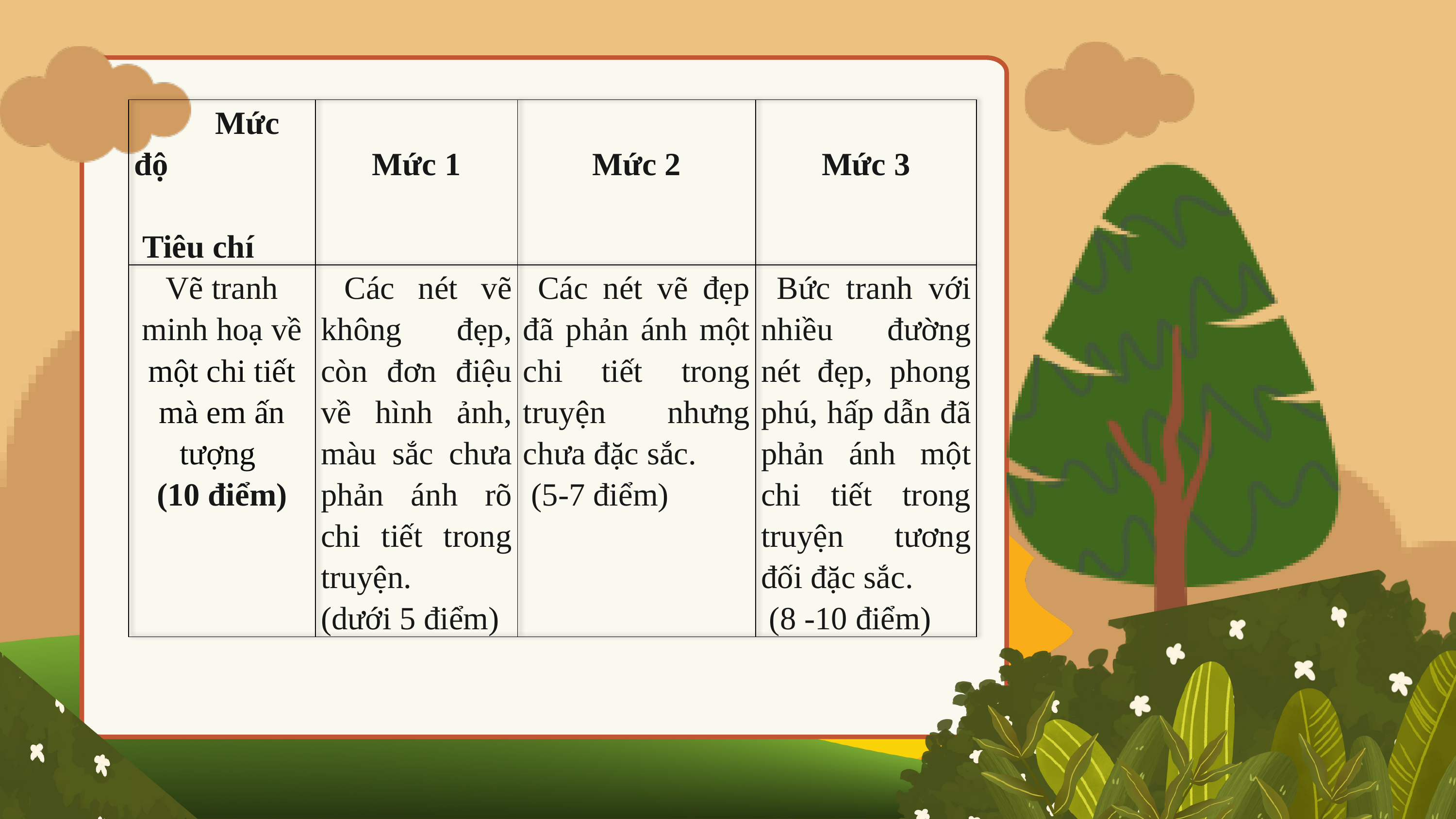

| Mức độ   Tiêu chí | Mức 1 | Mức 2 | Mức 3 |
| --- | --- | --- | --- |
| Vẽ tranh minh hoạ về một chi tiết mà em ấn tượng (10 điểm) | Các nét vẽ không đẹp, còn đơn điệu về hình ảnh, màu sắc chưa phản ánh rõ chi tiết trong truyện. (dưới 5 điểm) | Các nét vẽ đẹp đã phản ánh một chi tiết trong truyện nhưng chưa đặc sắc. (5-7 điểm) | Bức tranh với nhiều đường nét đẹp, phong phú, hấp dẫn đã phản ánh một chi tiết trong truyện tương đối đặc sắc. (8 -10 điểm) |